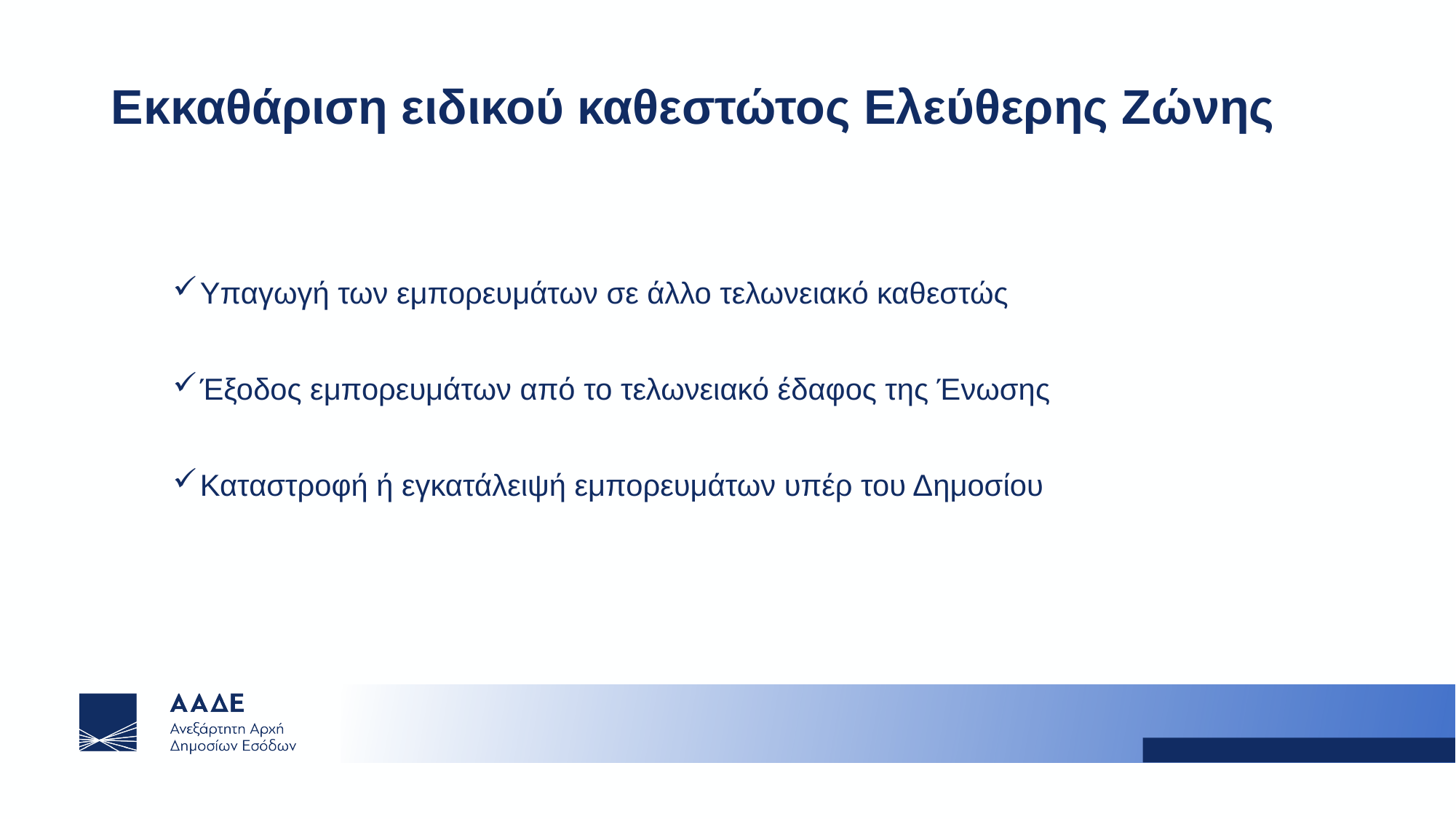

Εκκαθάριση ειδικού καθεστώτος Ελεύθερης Ζώνης

Υπαγωγή των εμπορευμάτων σε άλλο τελωνειακό καθεστώς

Έξοδος εμπορευμάτων από το τελωνειακό έδαφος της Ένωσης

Καταστροφή ή εγκατάλειψή εμπορευμάτων υπέρ του Δημοσίου